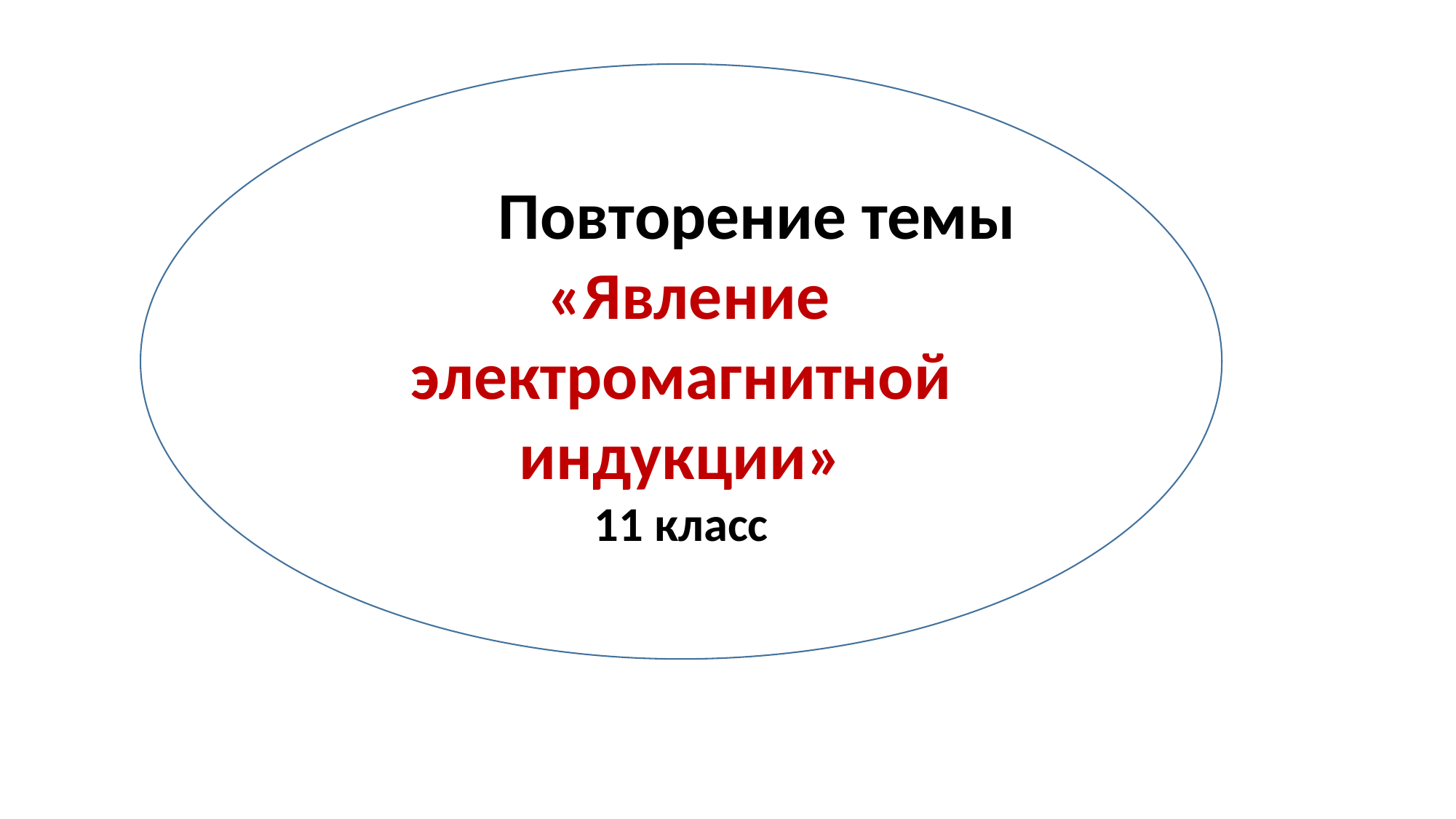

Повторение  Повторение темы
 «Явление электромагнитной индукции»
11 класс